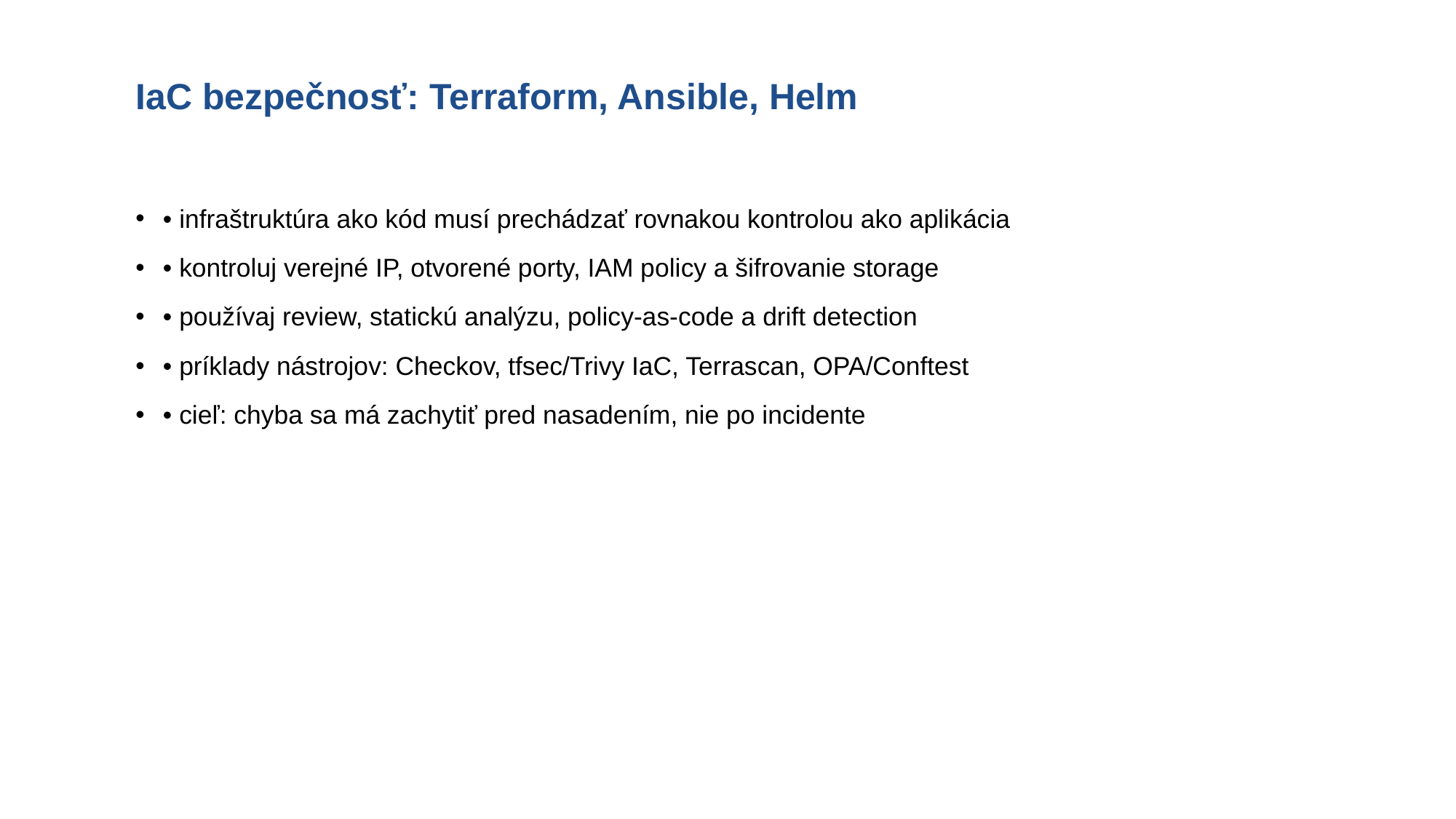

# IaC bezpečnosť: Terraform, Ansible, Helm
• infraštruktúra ako kód musí prechádzať rovnakou kontrolou ako aplikácia
• kontroluj verejné IP, otvorené porty, IAM policy a šifrovanie storage
• používaj review, statickú analýzu, policy-as-code a drift detection
• príklady nástrojov: Checkov, tfsec/Trivy IaC, Terrascan, OPA/Conftest
• cieľ: chyba sa má zachytiť pred nasadením, nie po incidente